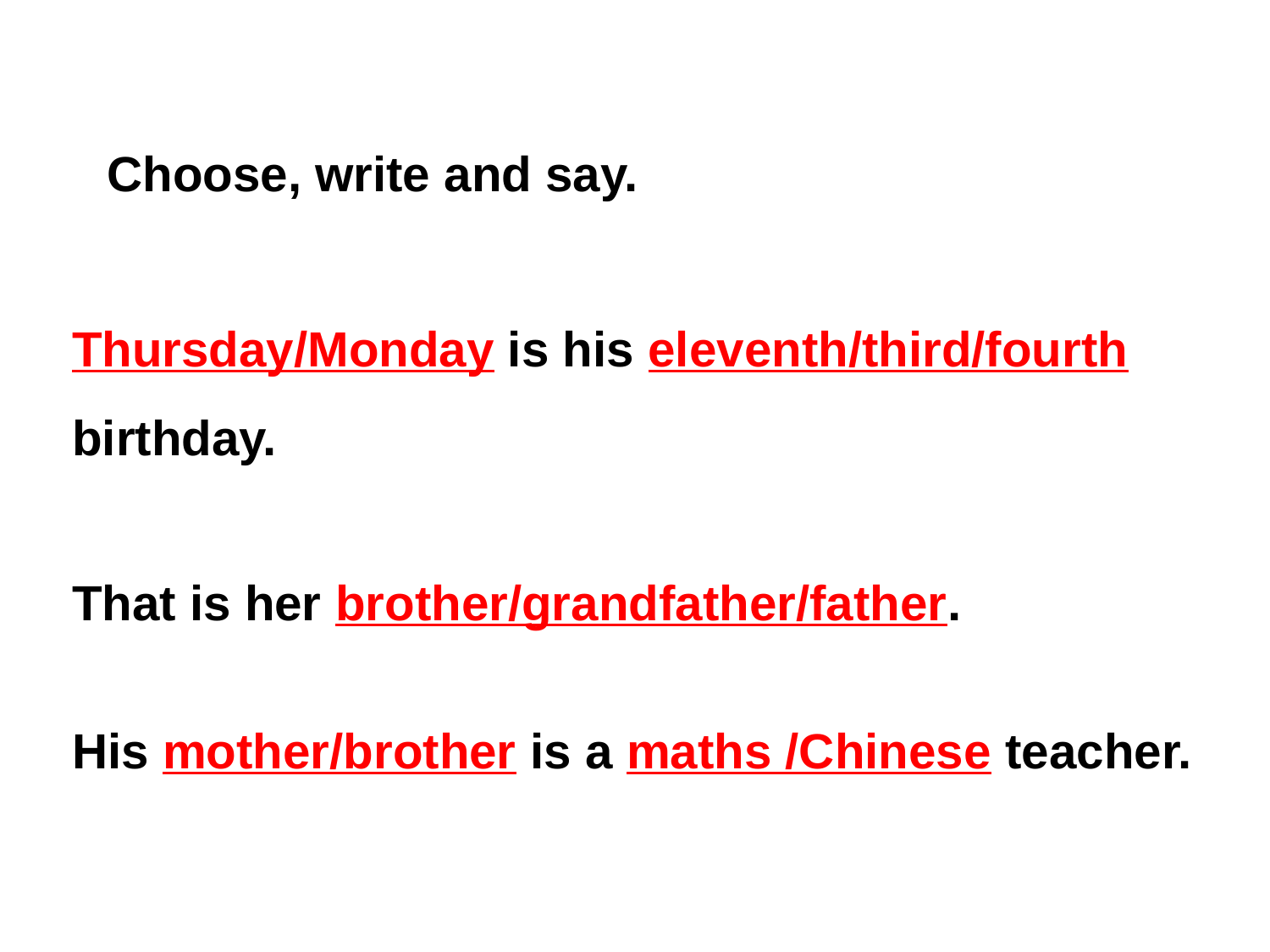

Choose, write and say.
Thursday/Monday is his eleventh/third/fourth birthday.
That is her brother/grandfather/father.
His mother/brother is a maths /Chinese teacher.